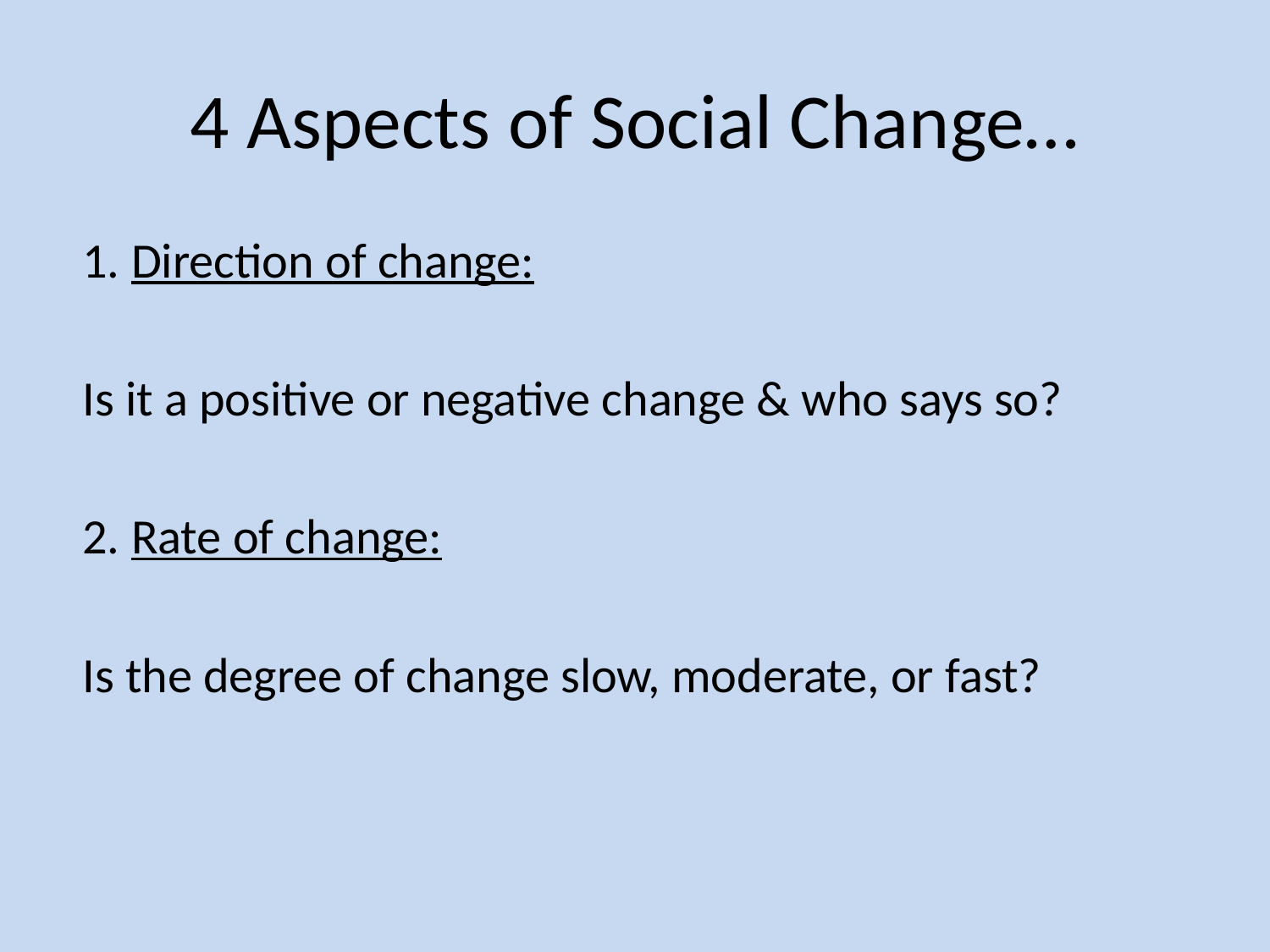

# 4 Aspects of Social Change…
1. Direction of change:

Is it a positive or negative change & who says so?

2. Rate of change:

Is the degree of change slow, moderate, or fast?